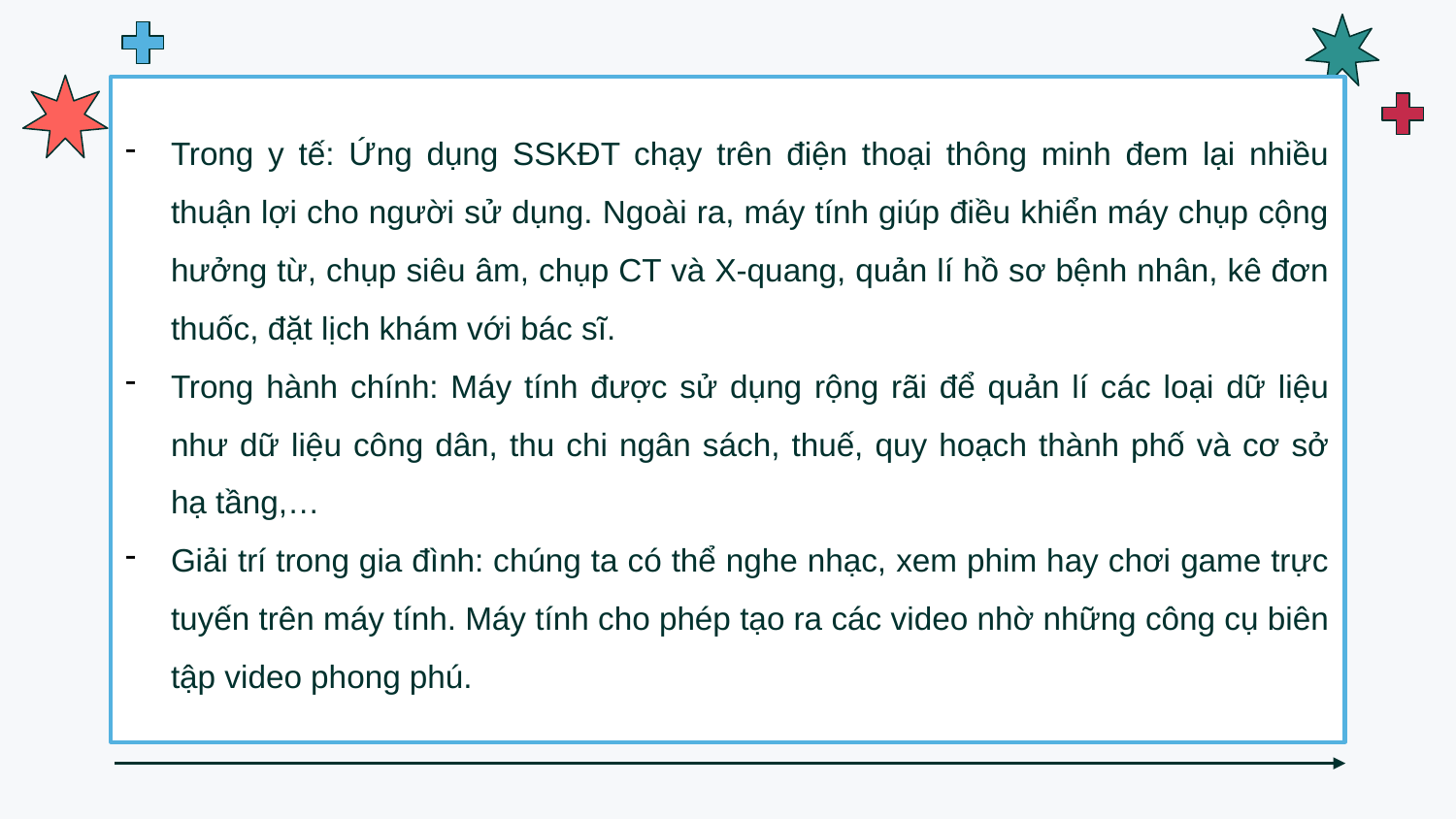

Trong y tế: Ứng dụng SSKĐT chạy trên điện thoại thông minh đem lại nhiều thuận lợi cho người sử dụng. Ngoài ra, máy tính giúp điều khiển máy chụp cộng hưởng từ, chụp siêu âm, chụp CT và X-quang, quản lí hồ sơ bệnh nhân, kê đơn thuốc, đặt lịch khám với bác sĩ.
Trong hành chính: Máy tính được sử dụng rộng rãi để quản lí các loại dữ liệu như dữ liệu công dân, thu chi ngân sách, thuế, quy hoạch thành phố và cơ sở hạ tầng,…
Giải trí trong gia đình: chúng ta có thể nghe nhạc, xem phim hay chơi game trực tuyến trên máy tính. Máy tính cho phép tạo ra các video nhờ những công cụ biên tập video phong phú.